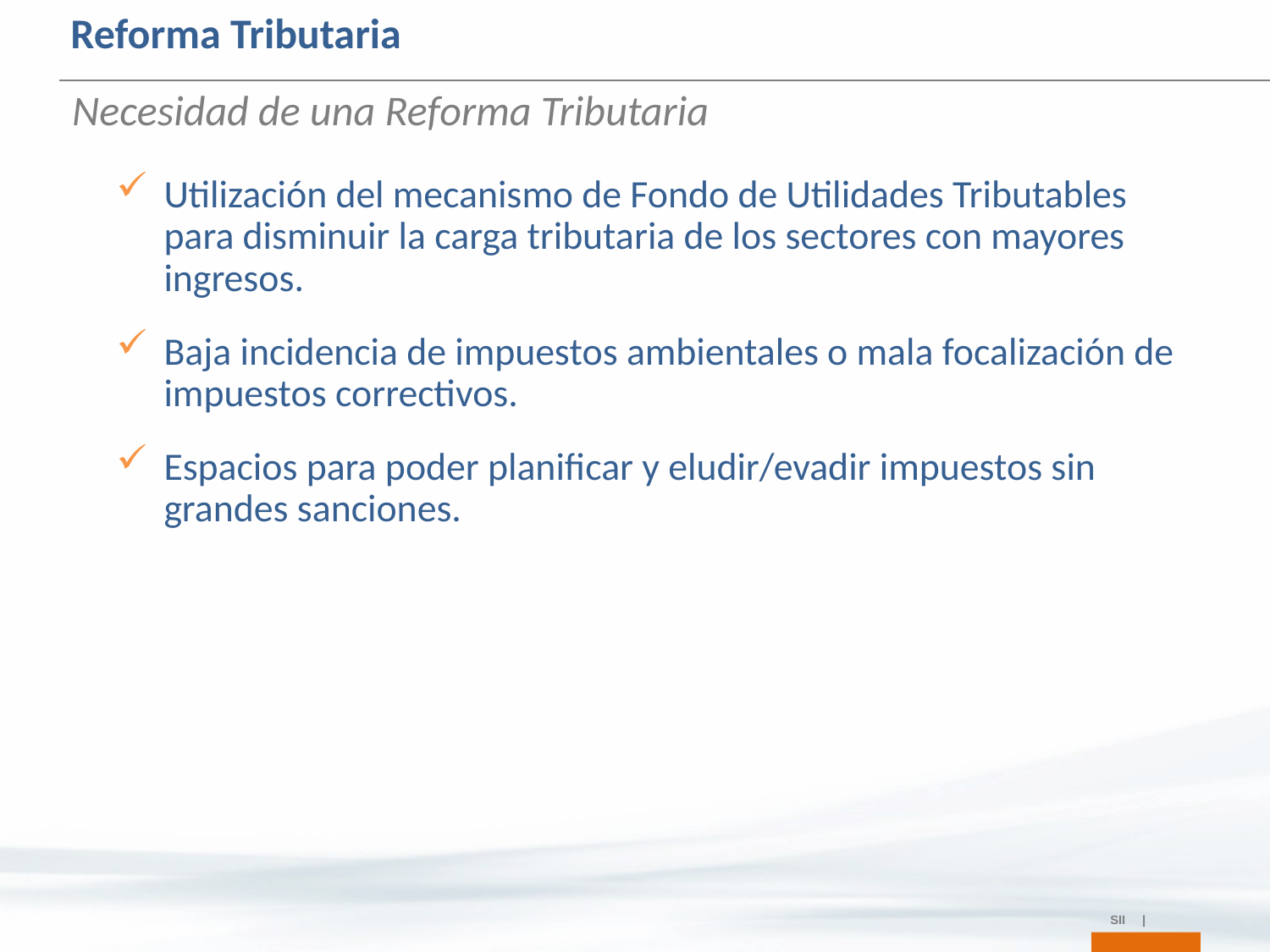

Reforma Tributaria
Necesidad de una Reforma Tributaria
Utilización del mecanismo de Fondo de Utilidades Tributables para disminuir la carga tributaria de los sectores con mayores ingresos.
Baja incidencia de impuestos ambientales o mala focalización de impuestos correctivos.
Espacios para poder planificar y eludir/evadir impuestos sin grandes sanciones.
SII     |